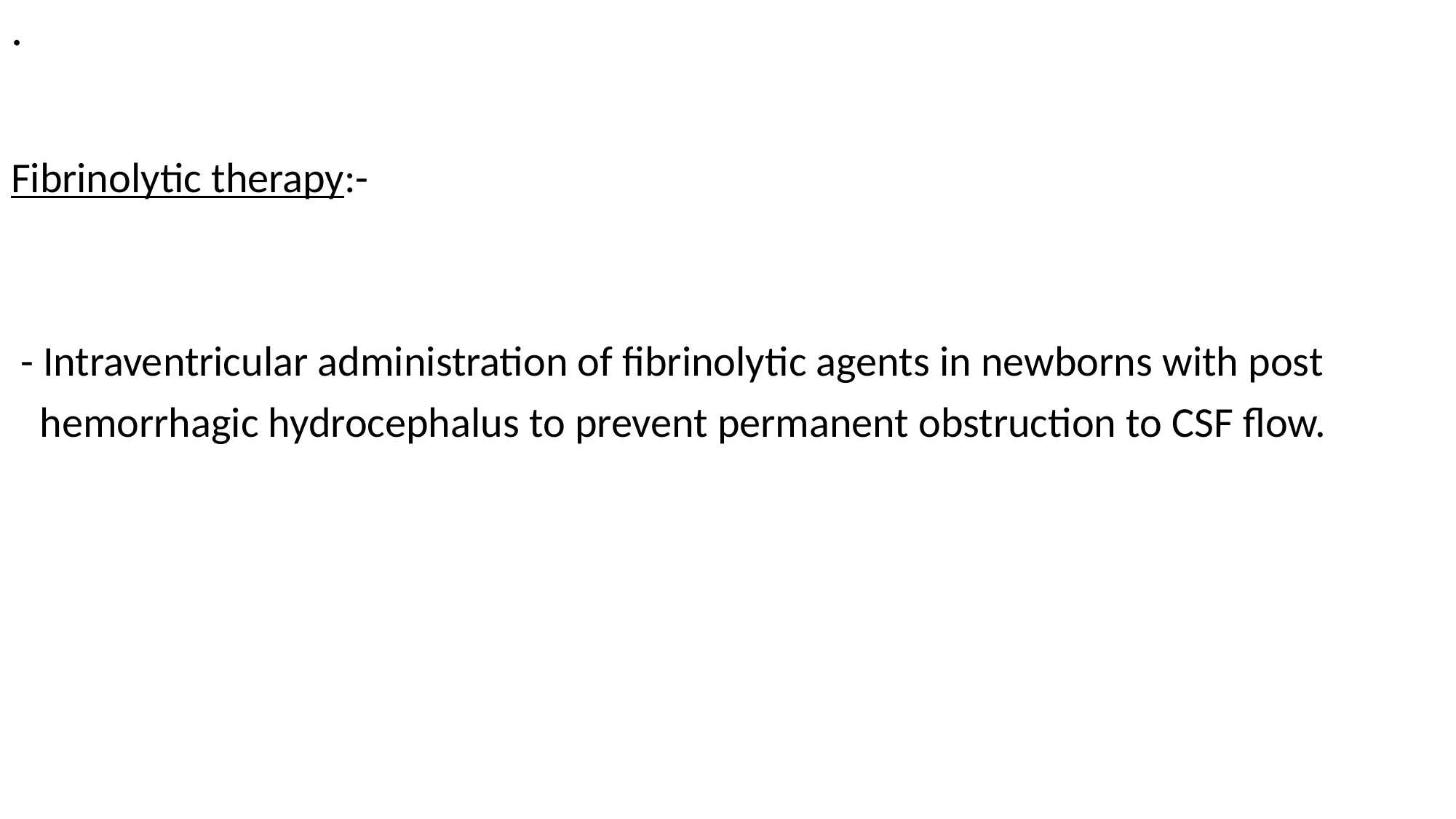

# .

Fibrinolytic therapy:-

 - Intraventricular administration of fibrinolytic agents in newborns with post
   hemorrhagic hydrocephalus to prevent permanent obstruction to CSF flow.